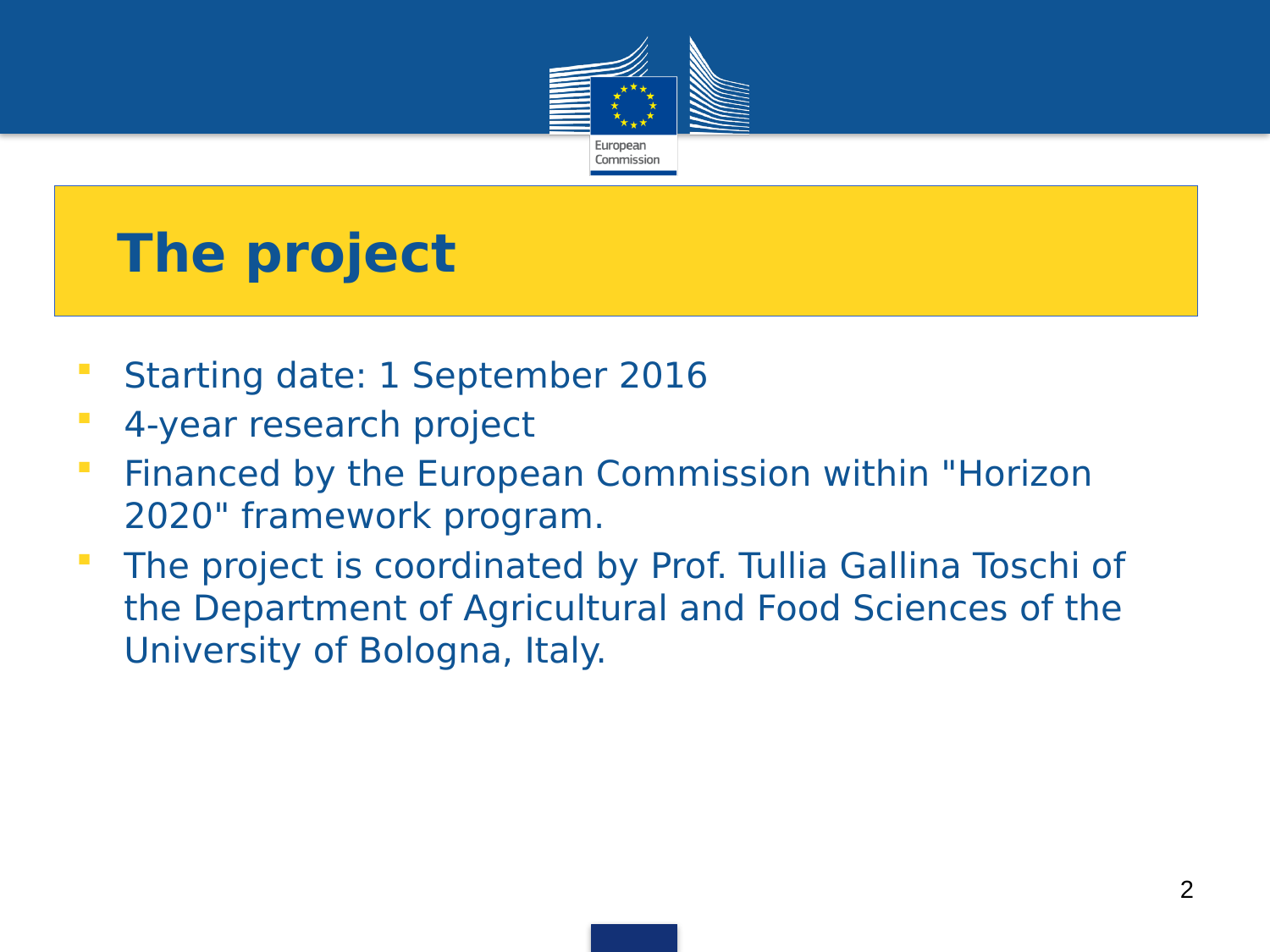

# The project
Starting date: 1 September 2016
4-year research project
Financed by the European Commission within "Horizon 2020" framework program.
The project is coordinated by Prof. Tullia Gallina Toschi of the Department of Agricultural and Food Sciences of the University of Bologna, Italy.

2